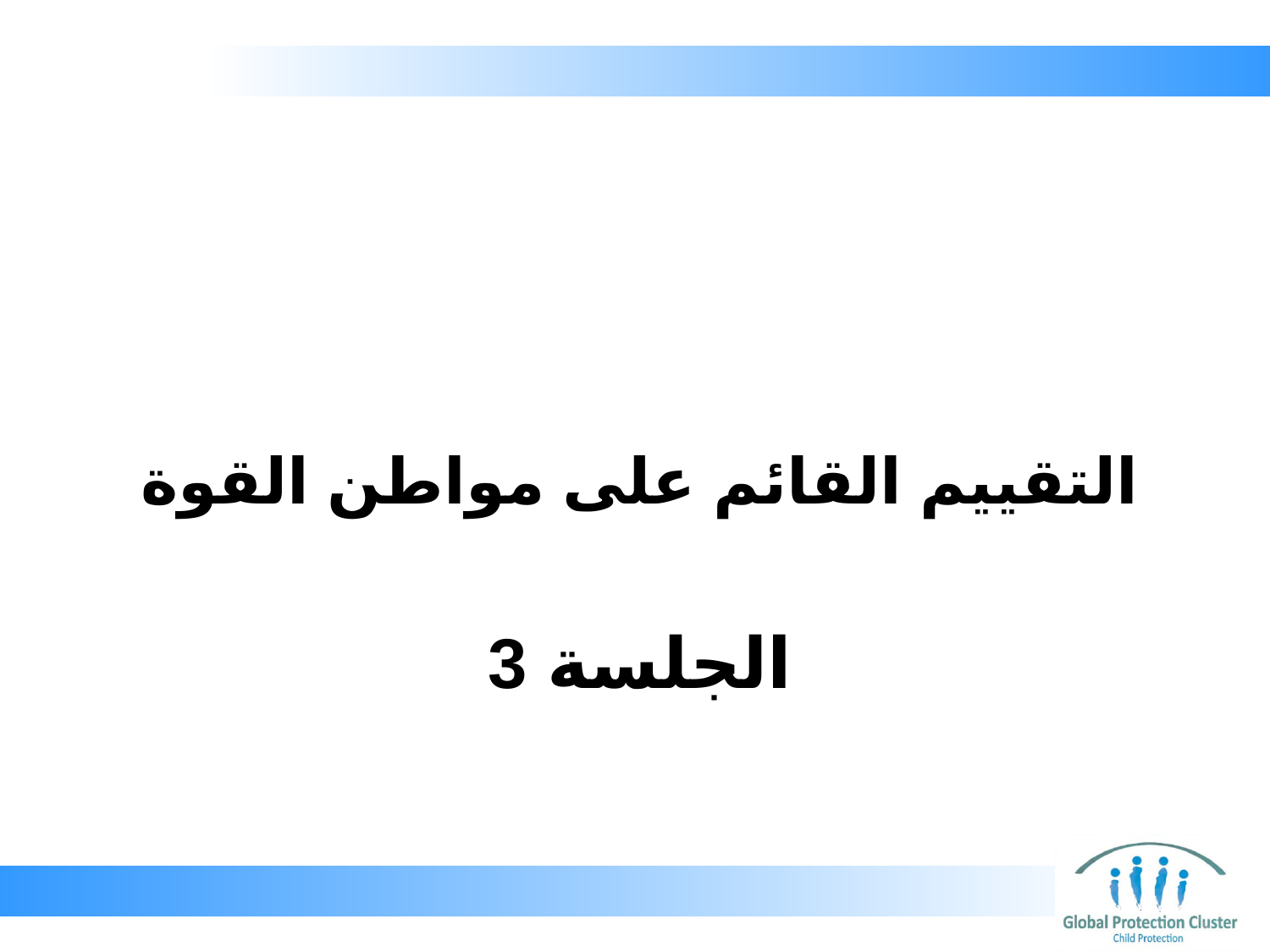

التقييم القائم على مواطن القوة

# الجلسة 3